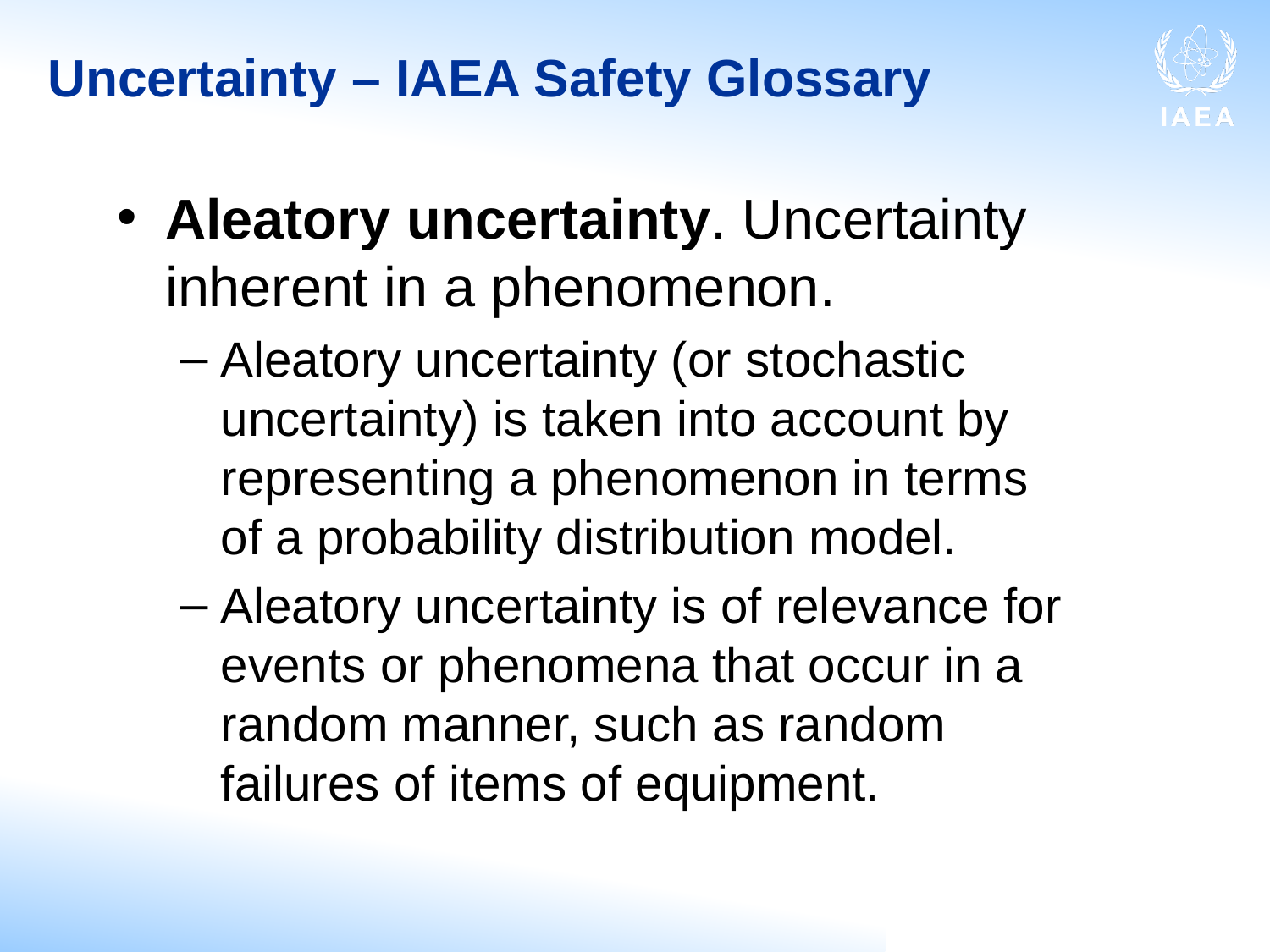

# Uncertainty – IAEA Safety Glossary
Aleatory uncertainty. Uncertainty inherent in a phenomenon.
Aleatory uncertainty (or stochastic uncertainty) is taken into account by representing a phenomenon in terms of a probability distribution model.
Aleatory uncertainty is of relevance for events or phenomena that occur in a random manner, such as random failures of items of equipment.